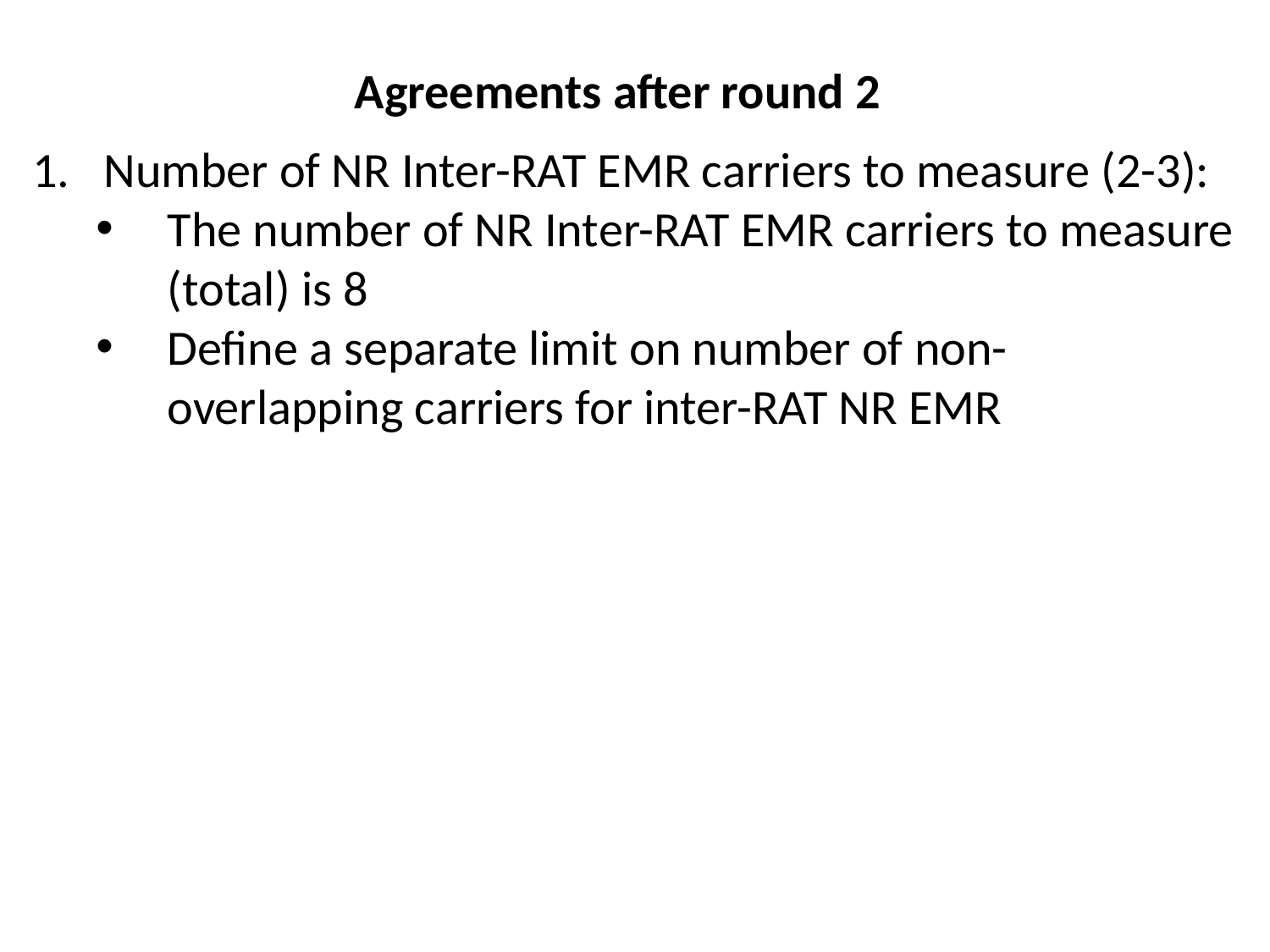

# Agreements after round 2
Number of NR Inter-RAT EMR carriers to measure (2-3):
The number of NR Inter-RAT EMR carriers to measure (total) is 8
Define a separate limit on number of non-overlapping carriers for inter-RAT NR EMR